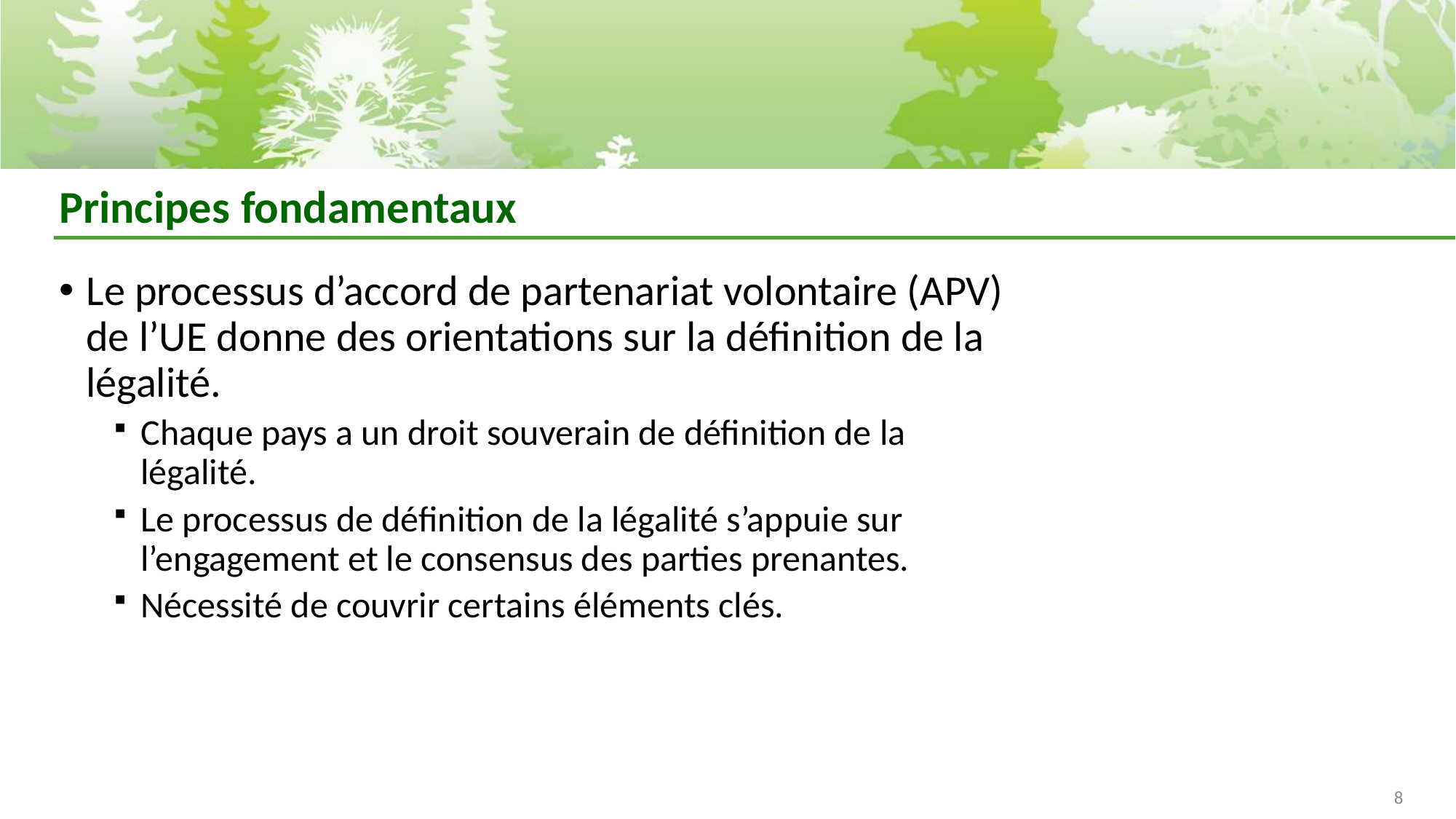

# Principes fondamentaux
Le processus d’accord de partenariat volontaire (APV) de l’UE donne des orientations sur la définition de la légalité.
Chaque pays a un droit souverain de définition de la légalité.
Le processus de définition de la légalité s’appuie sur l’engagement et le consensus des parties prenantes.
Nécessité de couvrir certains éléments clés.
8